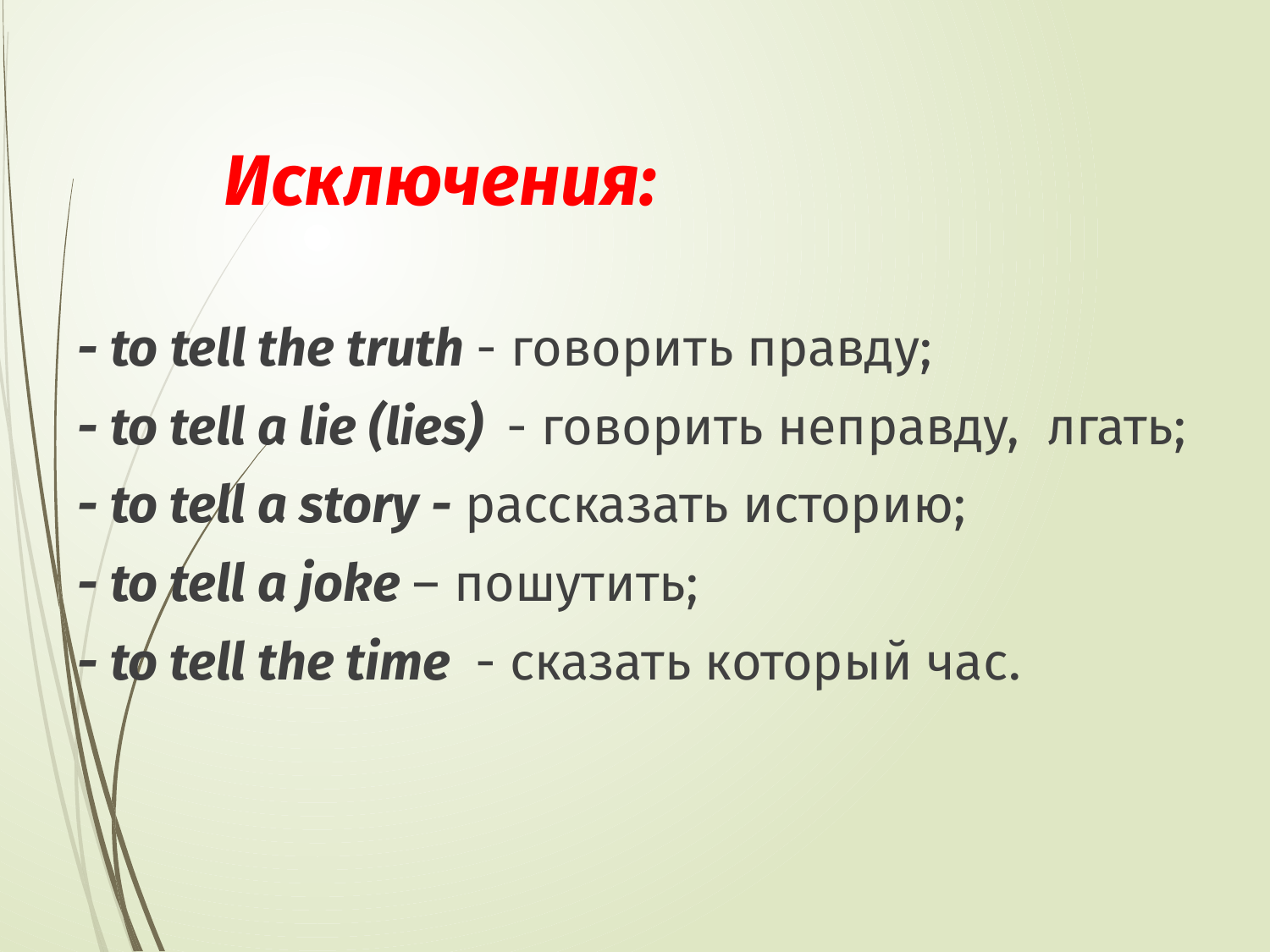

Исключения:

- to tell the truth - говорить правду;
- to tell a lie (lies)  - говорить неправду,  лгать;
- to tell a story - рассказать историю;
- to tell a joke – пошутить;
- to tell the time  - сказать который час.